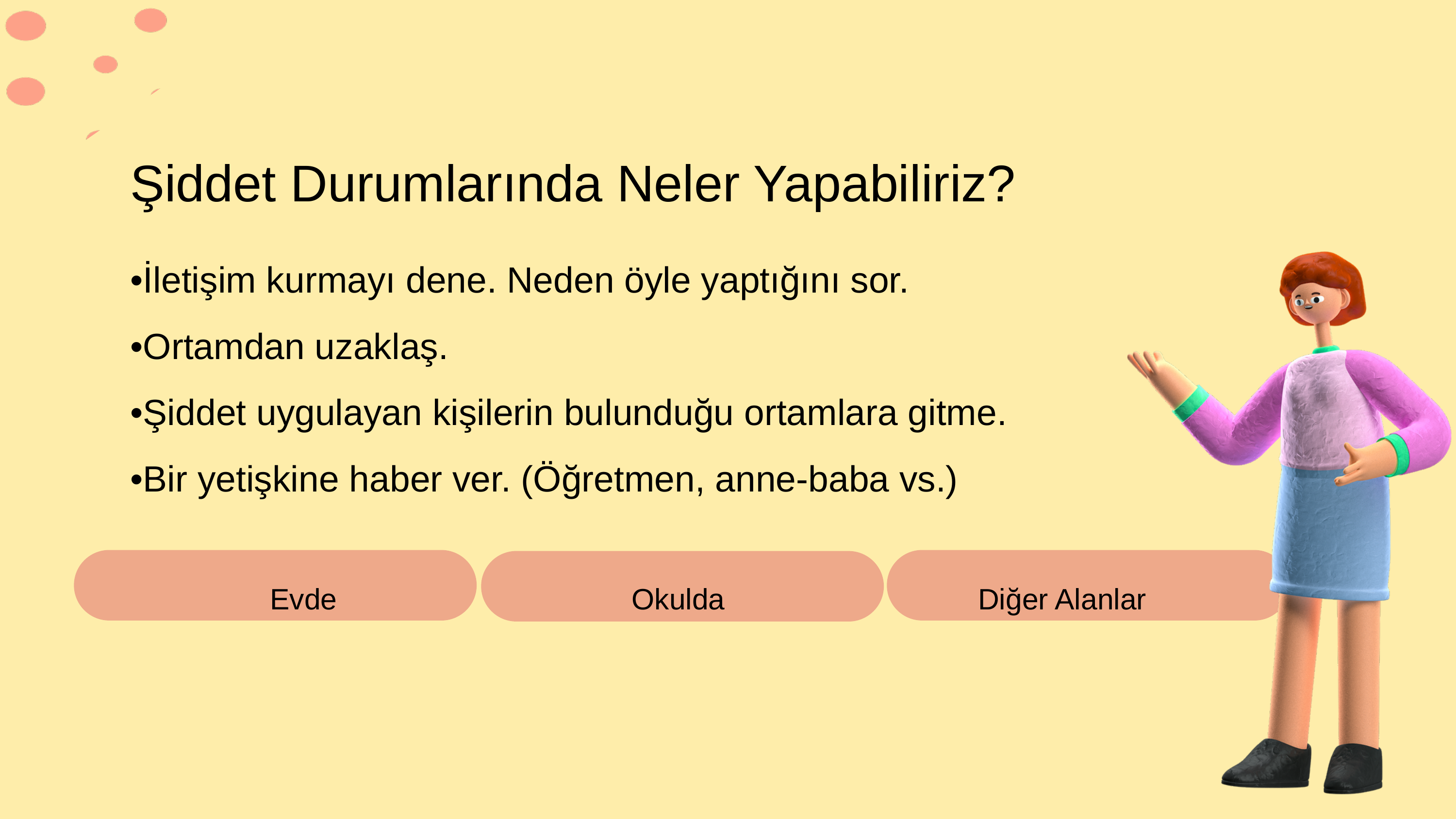

Şiddet Durumlarında Neler Yapabiliriz?

•İletişim kurmayı dene. Neden öyle yaptığını sor.
•Ortamdan uzaklaş.
•Şiddet uygulayan kişilerin bulunduğu ortamlara gitme.
•Bir yetişkine haber ver. (Öğretmen, anne-baba vs.)

Evde
Okulda
Diğer Alanlar